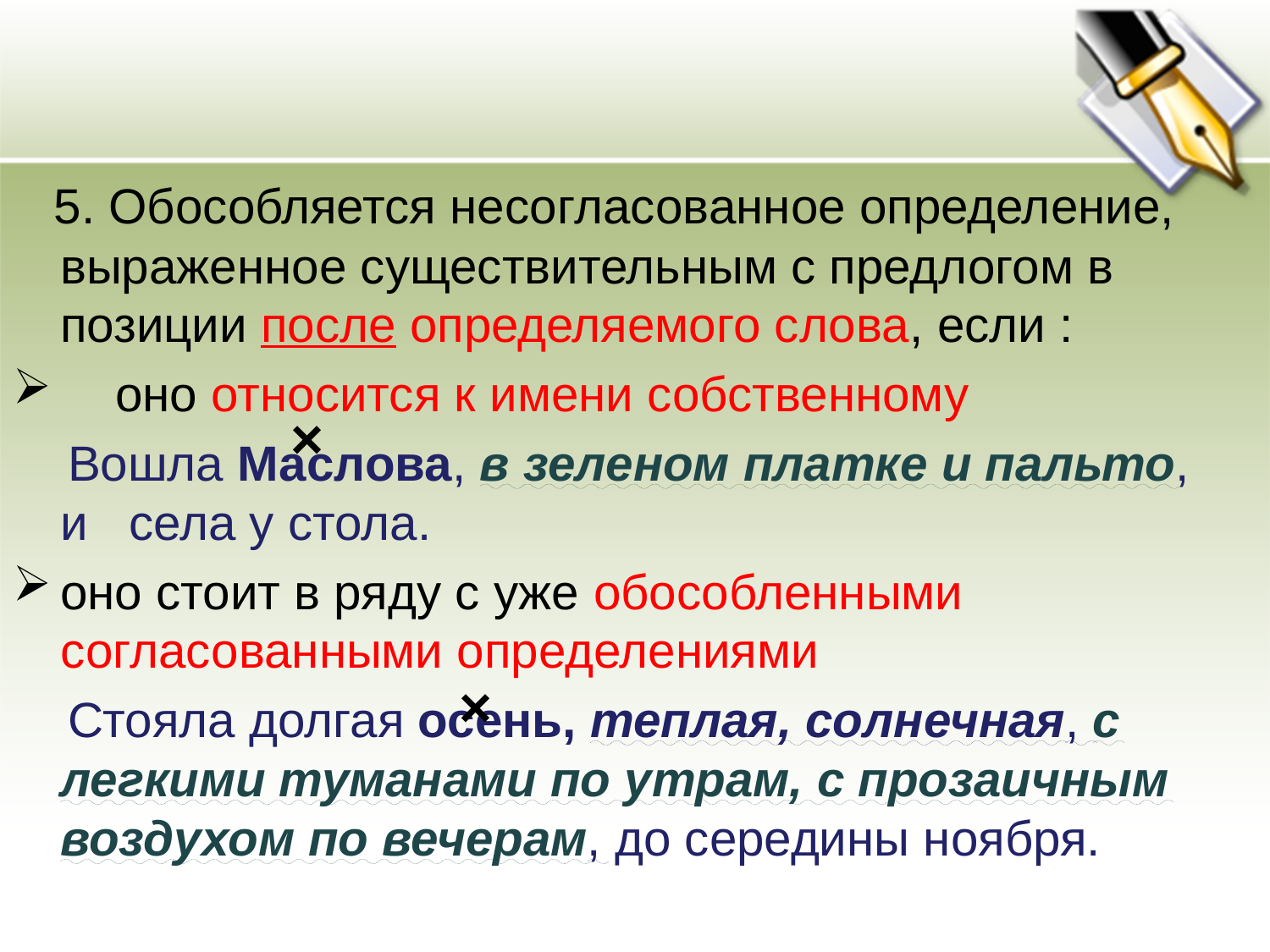

5. Обособляется несогласованное определение, выраженное существительным с предлогом в позиции после определяемого слова, если :
    оно относится к имени собственному
    Вошла Маслова, в зеленом платке и пальто, и   села у стола.
оно стоит в ряду с уже обособленными согласованными определениями
    Стояла долгая осень, теплая, солнечная, с легкими туманами по утрам, с прозаичным воздухом по вечерам, до середины ноября.

×
×